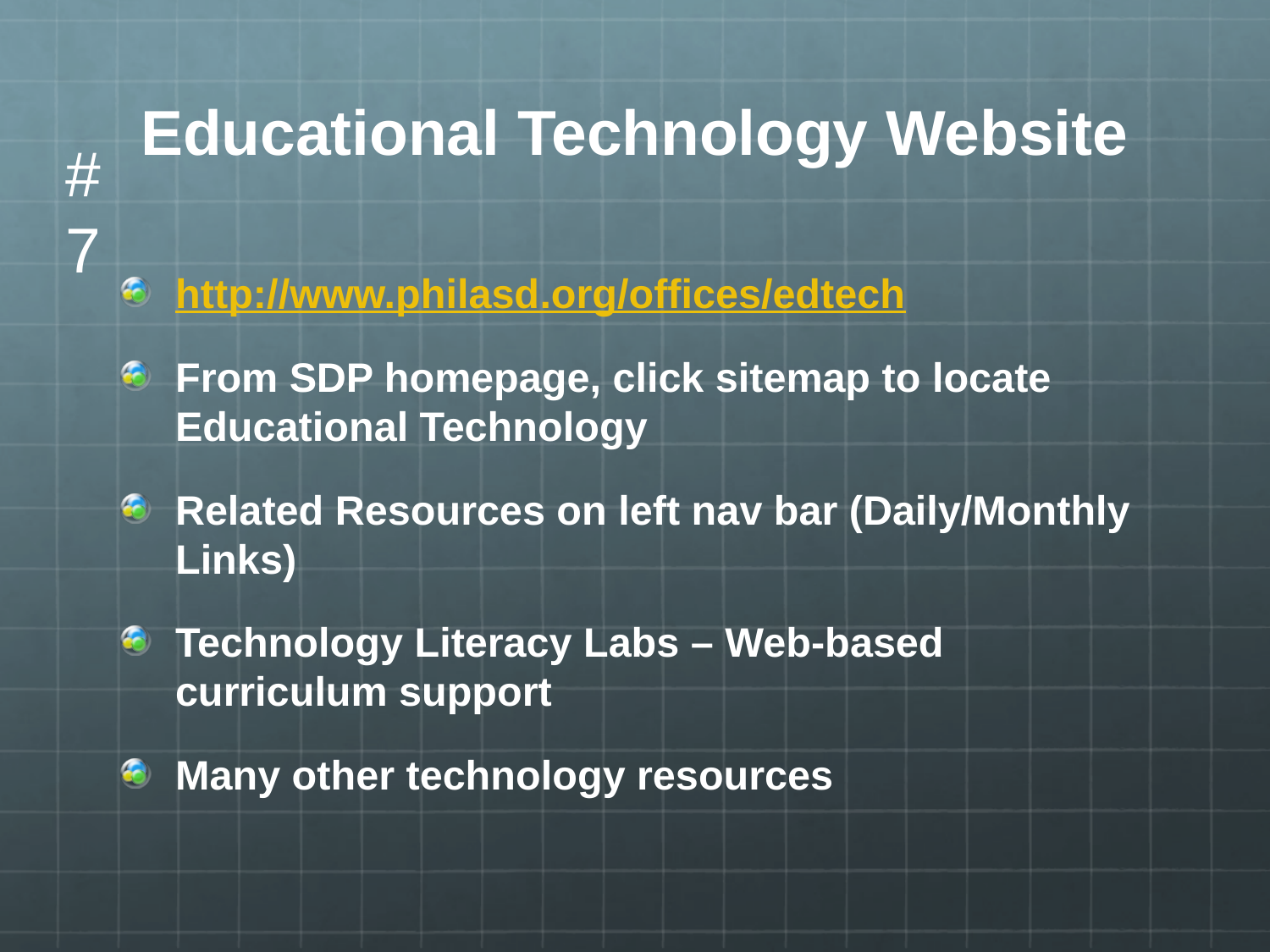

# Educational Technology Website
# 7
http://www.philasd.org/offices/edtech
From SDP homepage, click sitemap to locate Educational Technology
Related Resources on left nav bar (Daily/Monthly Links)
Technology Literacy Labs – Web-based curriculum support
Many other technology resources